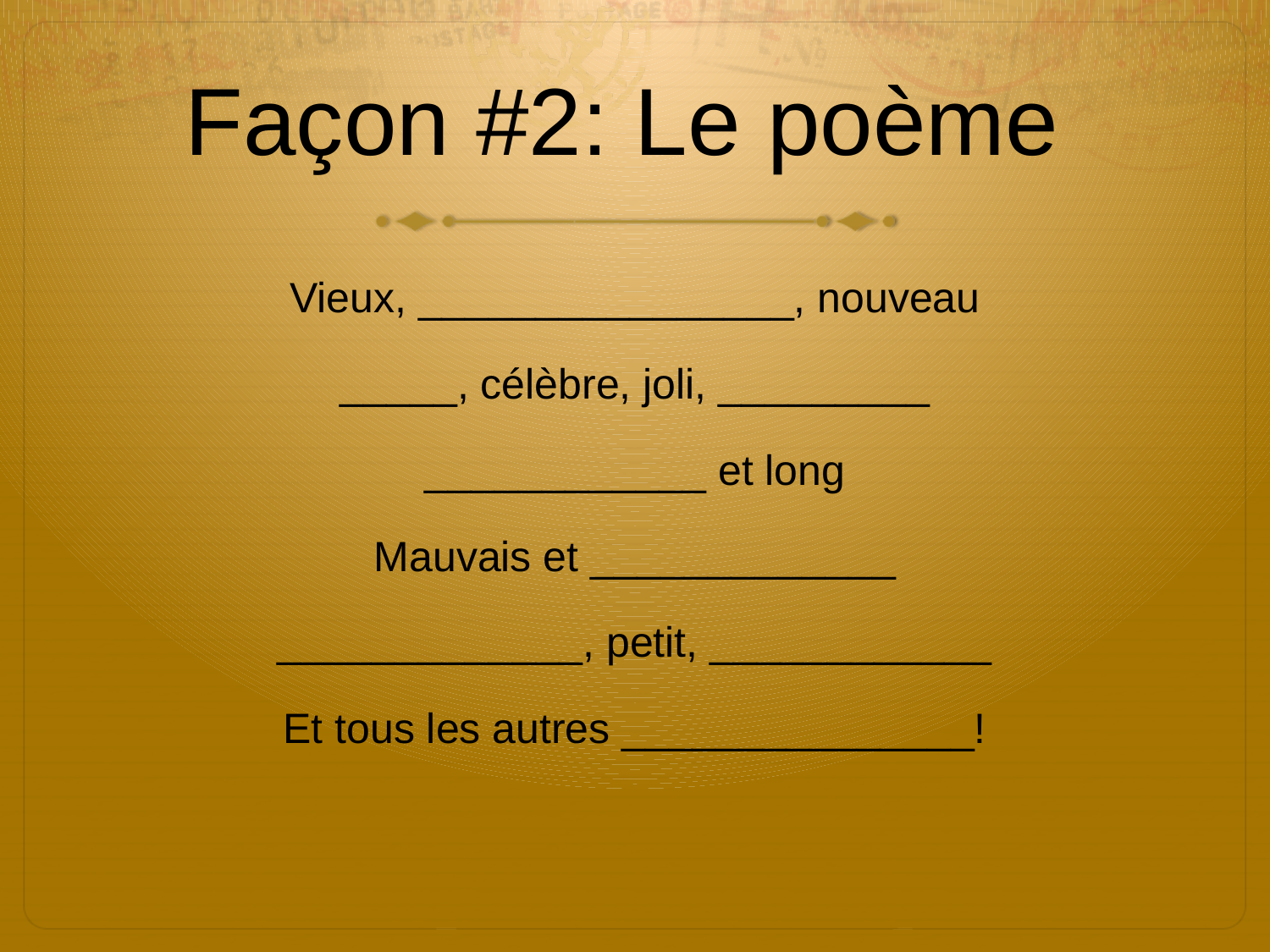

# Façon #2: Le poème
Vieux, ________________, nouveau
_____, célèbre, joli, _________
____________ et long
Mauvais et _____________
_____________, petit, ____________
Et tous les autres _______________!